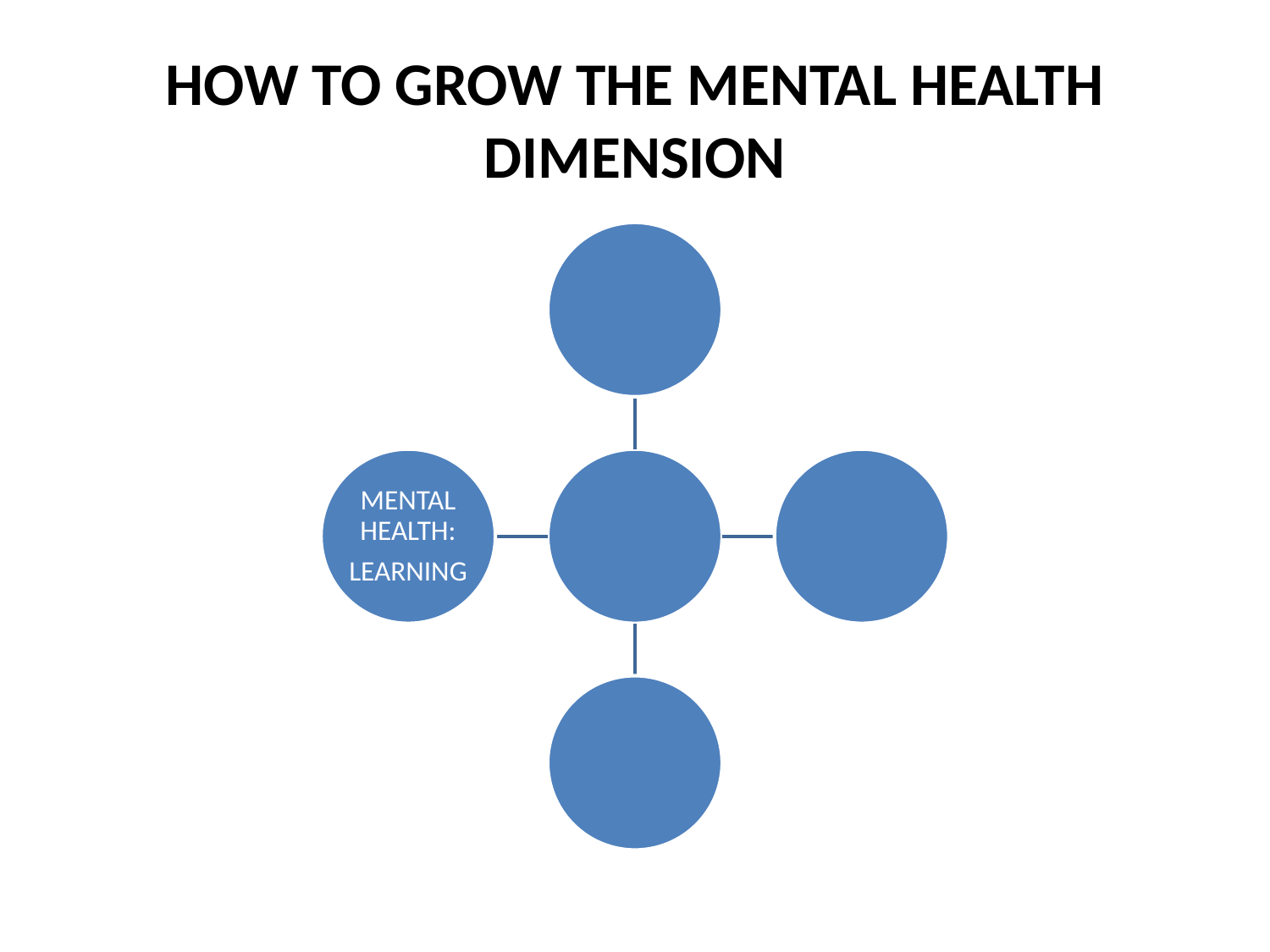

# HOW TO GROW THE MENTAL HEALTH DIMENSION

MENTAL HEALTH:
LEARNING